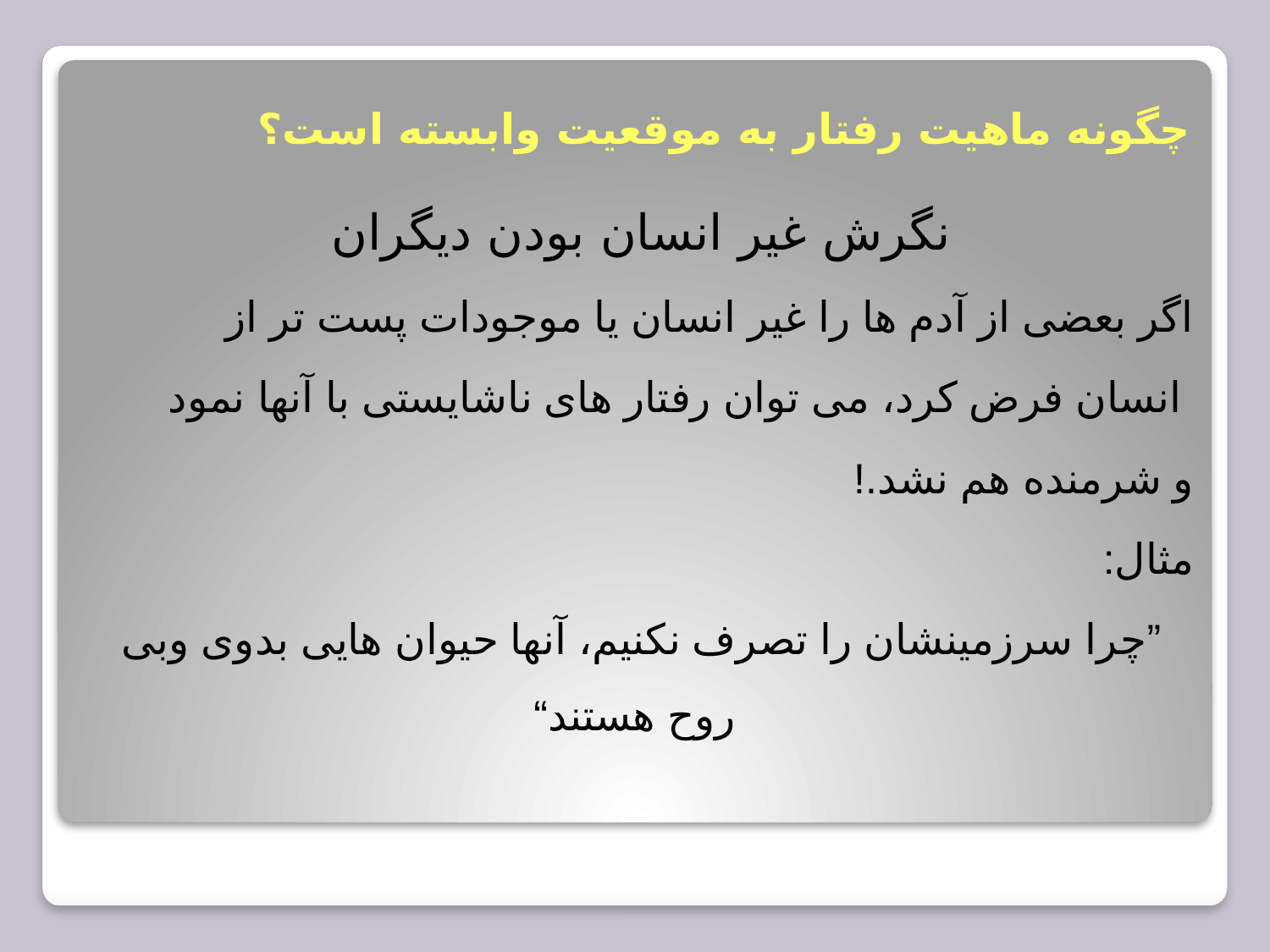

# چگونه ماهیت رفتار به موقعیت وابسته است؟
نگرش غیر انسان بودن دیگران
اگر بعضی از آدم ها را غیر انسان یا موجودات پست تر از
 انسان فرض کرد، می توان رفتار های ناشایستی با آنها نمود
و شرمنده هم نشد.!
مثال:
”چرا سرزمینشان را تصرف نکنیم، آنها حیوان هایی بدوی وبی روح هستند“